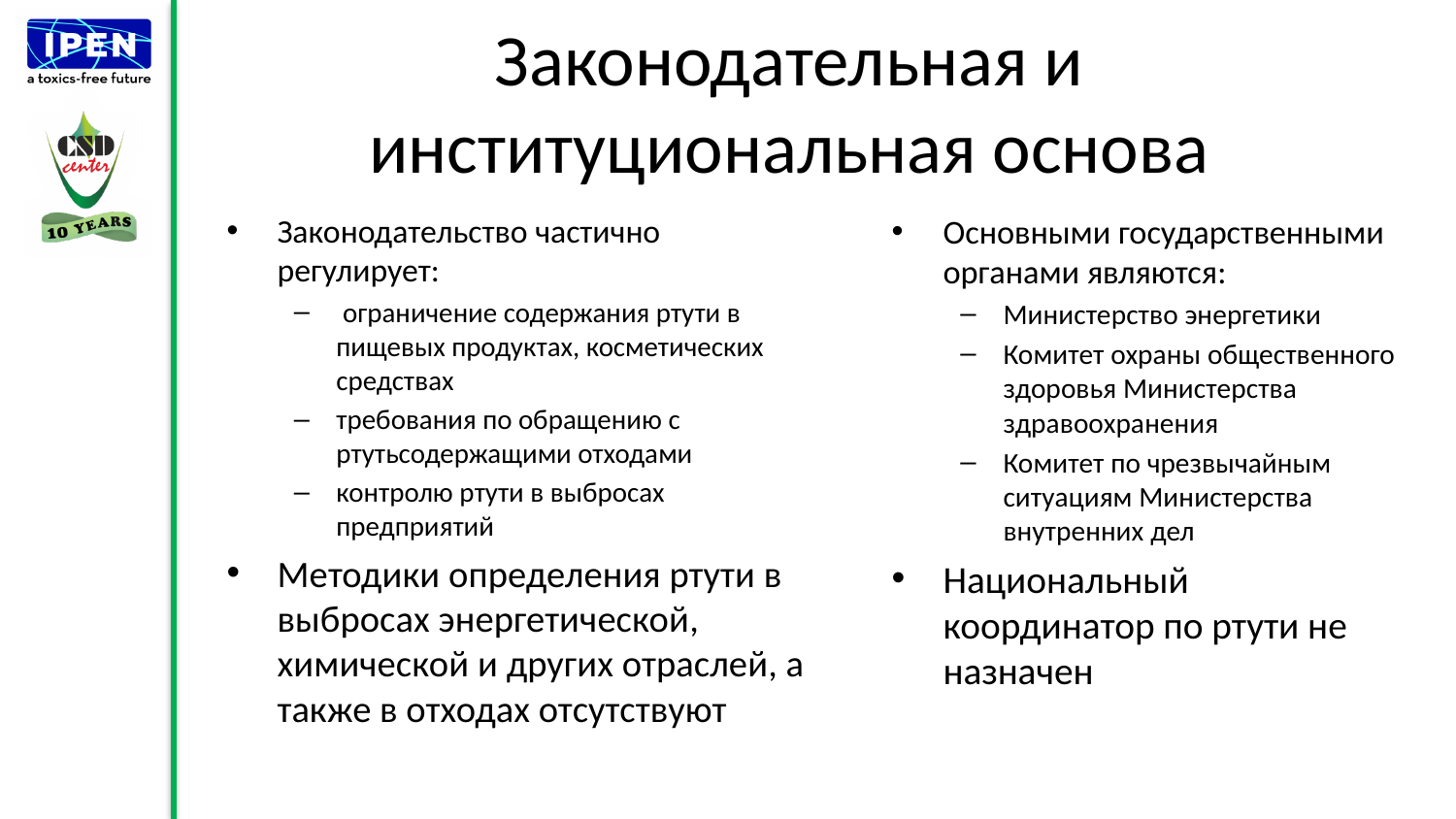

# Законодательная и  институциональная основа
Законодательство частично регулирует:
 ограничение содержания ртути в пищевых продуктах, косметических средствах
требования по обращению с ртутьсодержащими отходами
контролю ртути в выбросах предприятий
Методики определения ртути в выбросах энергетической, химической и других отраслей, а также в отходах отсутствуют

Основными государственными органами являются:
Министерство энергетики
Комитет охраны общественного здоровья Министерства здравоохранения
Комитет по чрезвычайным ситуациям Министерства внутренних дел
Национальный координатор по ртути не назначен